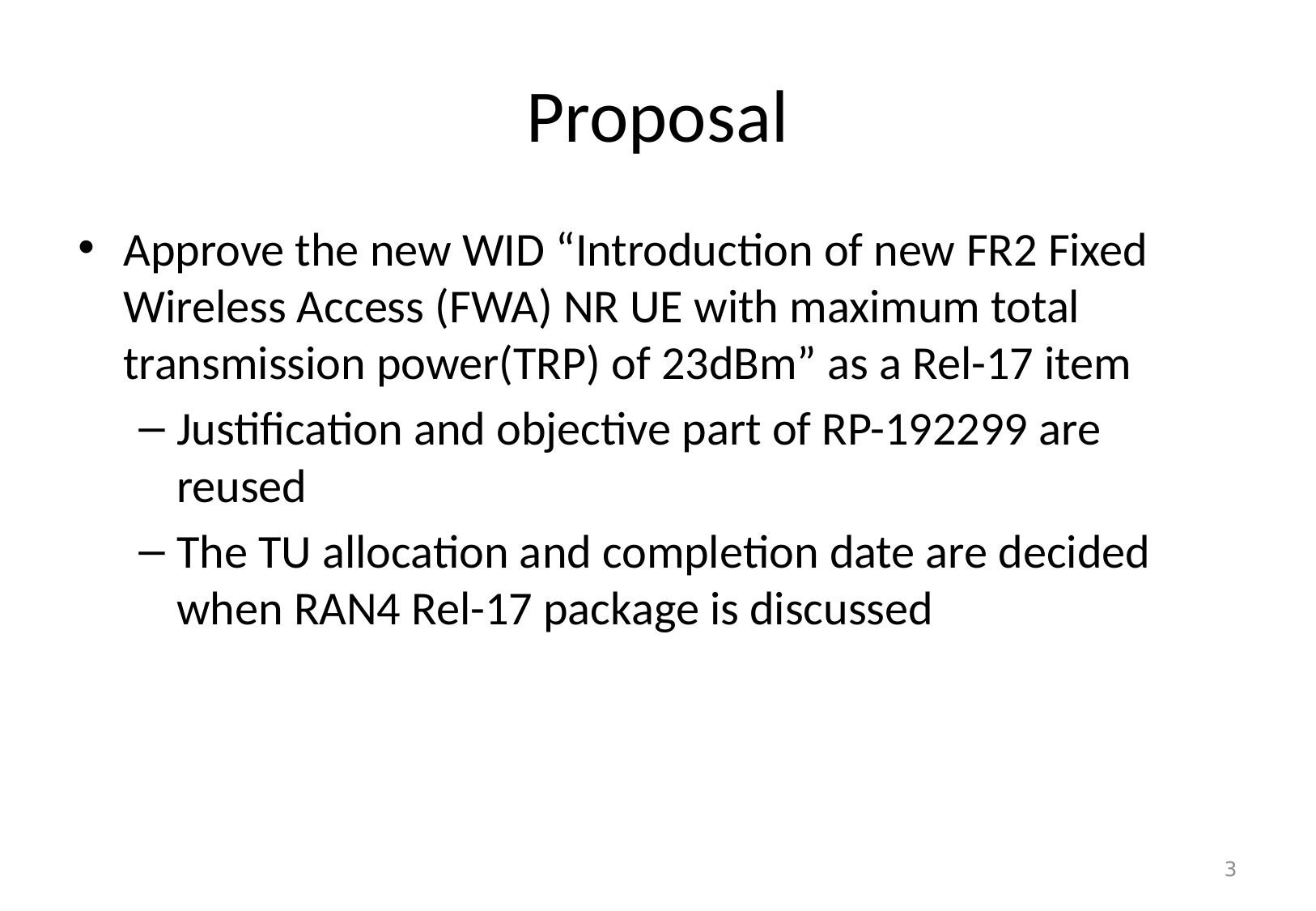

# Proposal
Approve the new WID “Introduction of new FR2 Fixed Wireless Access (FWA) NR UE with maximum total transmission power(TRP) of 23dBm” as a Rel-17 item
Justification and objective part of RP-192299 are reused
The TU allocation and completion date are decided when RAN4 Rel-17 package is discussed
3